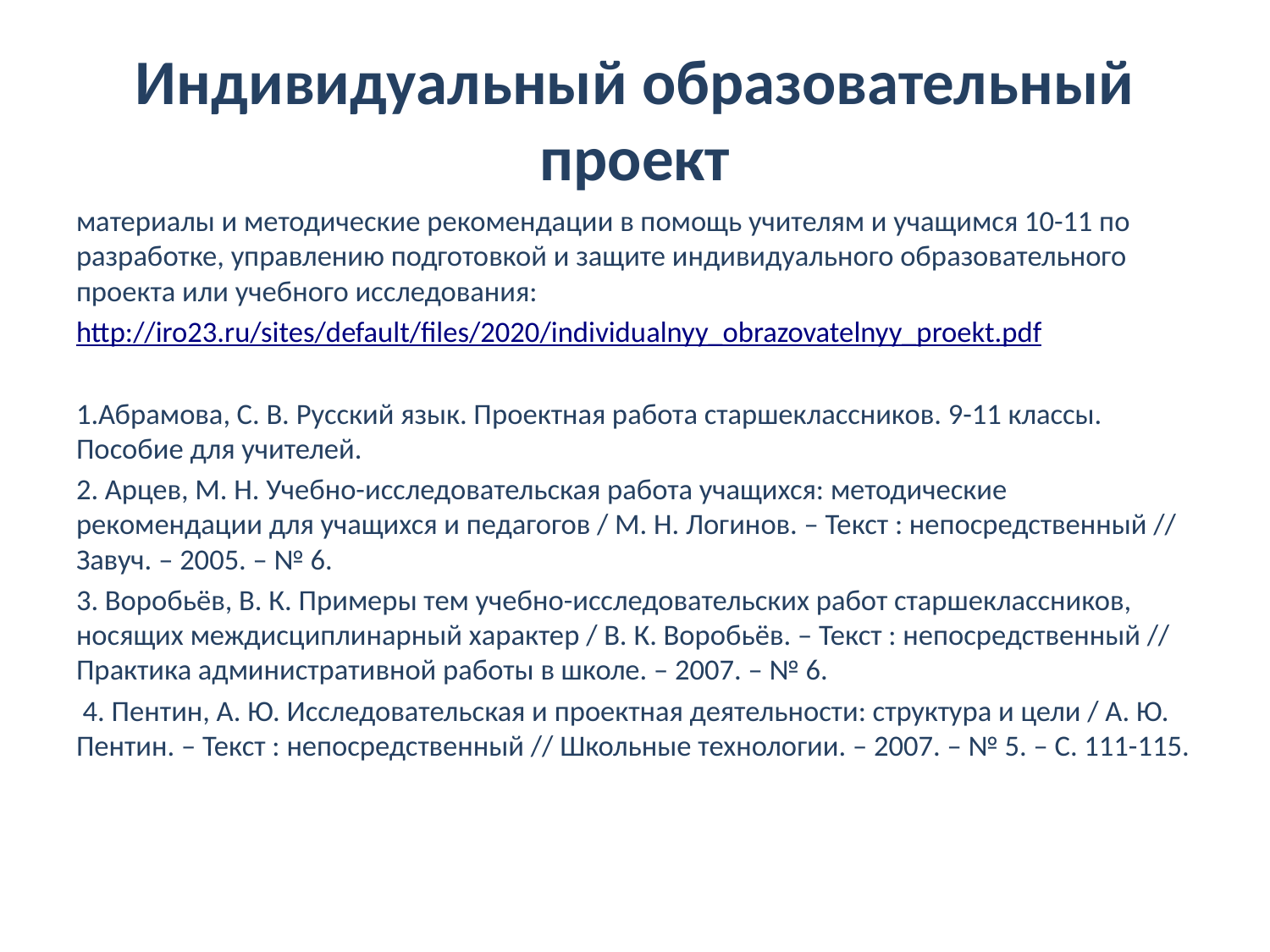

# Индивидуальный образовательный проект
материалы и методические рекомендации в помощь учителям и учащимся 10-11 по разработке, управлению подготовкой и защите индивидуального образовательного проекта или учебного исследования:
http://iro23.ru/sites/default/files/2020/individualnyy_obrazovatelnyy_proekt.pdf

1.Абрамова, С. В. Русский язык. Проектная работа старшеклассников. 9-11 классы. Пособие для учителей.
2. Арцев, М. Н. Учебно-исследовательская работа учащихся: методические рекомендации для учащихся и педагогов / М. Н. Логинов. – Текст : непосредственный // Завуч. – 2005. – № 6.
3. Воробьёв, В. К. Примеры тем учебно-исследовательских работ старшеклассников, носящих междисциплинарный характер / В. К. Воробьёв. – Текст : непосредственный // Практика административной работы в школе. – 2007. – № 6.
 4. Пентин, А. Ю. Исследовательская и проектная деятельности: структура и цели / А. Ю. Пентин. – Текст : непосредственный // Школьные технологии. – 2007. – № 5. – С. 111-115.